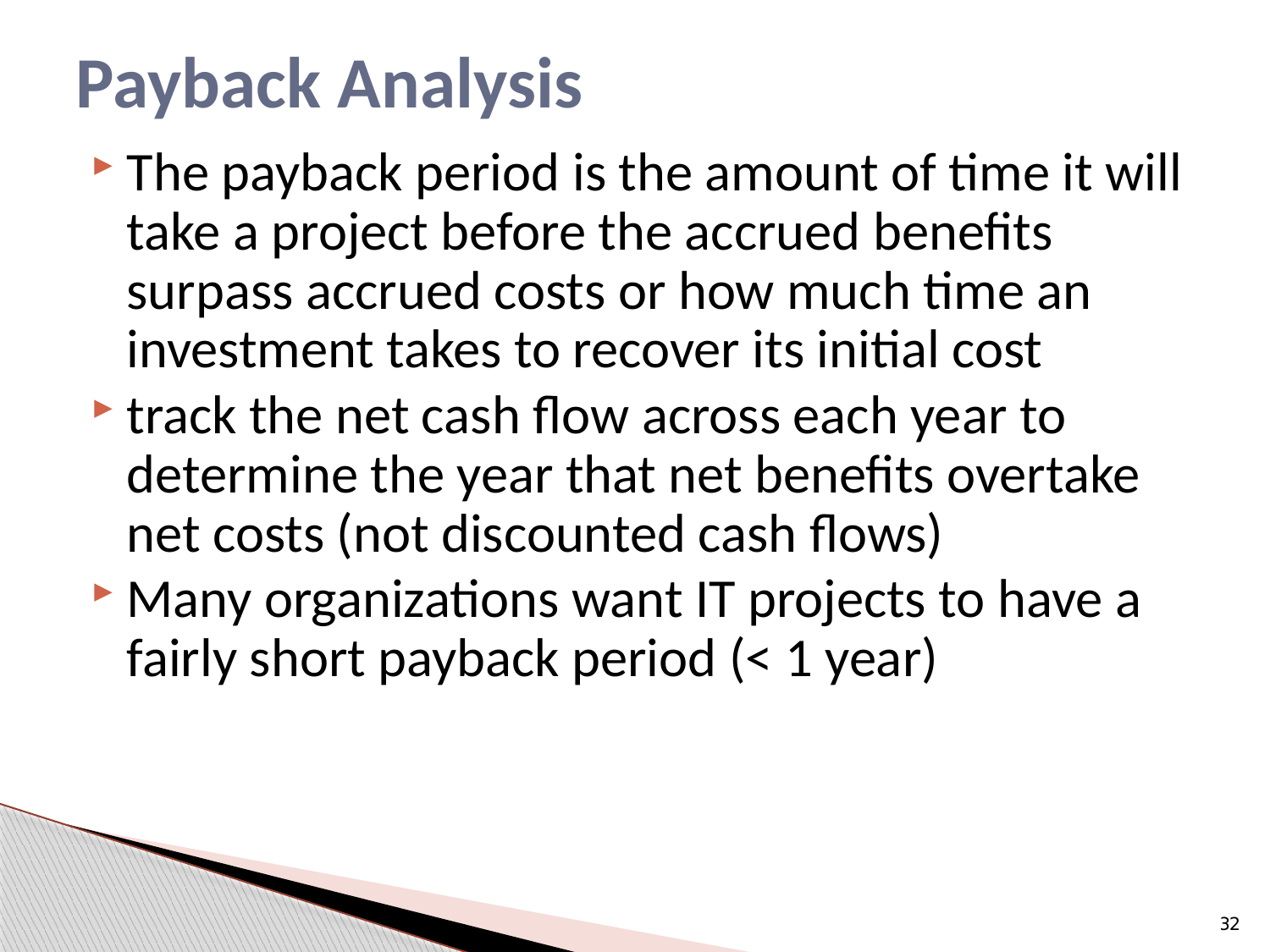

# Payback Analysis
The payback period is the amount of time it will take a project before the accrued benefits surpass accrued costs or how much time an investment takes to recover its initial cost
track the net cash flow across each year to determine the year that net benefits overtake net costs (not discounted cash flows)
Many organizations want IT projects to have a fairly short payback period (< 1 year)
32